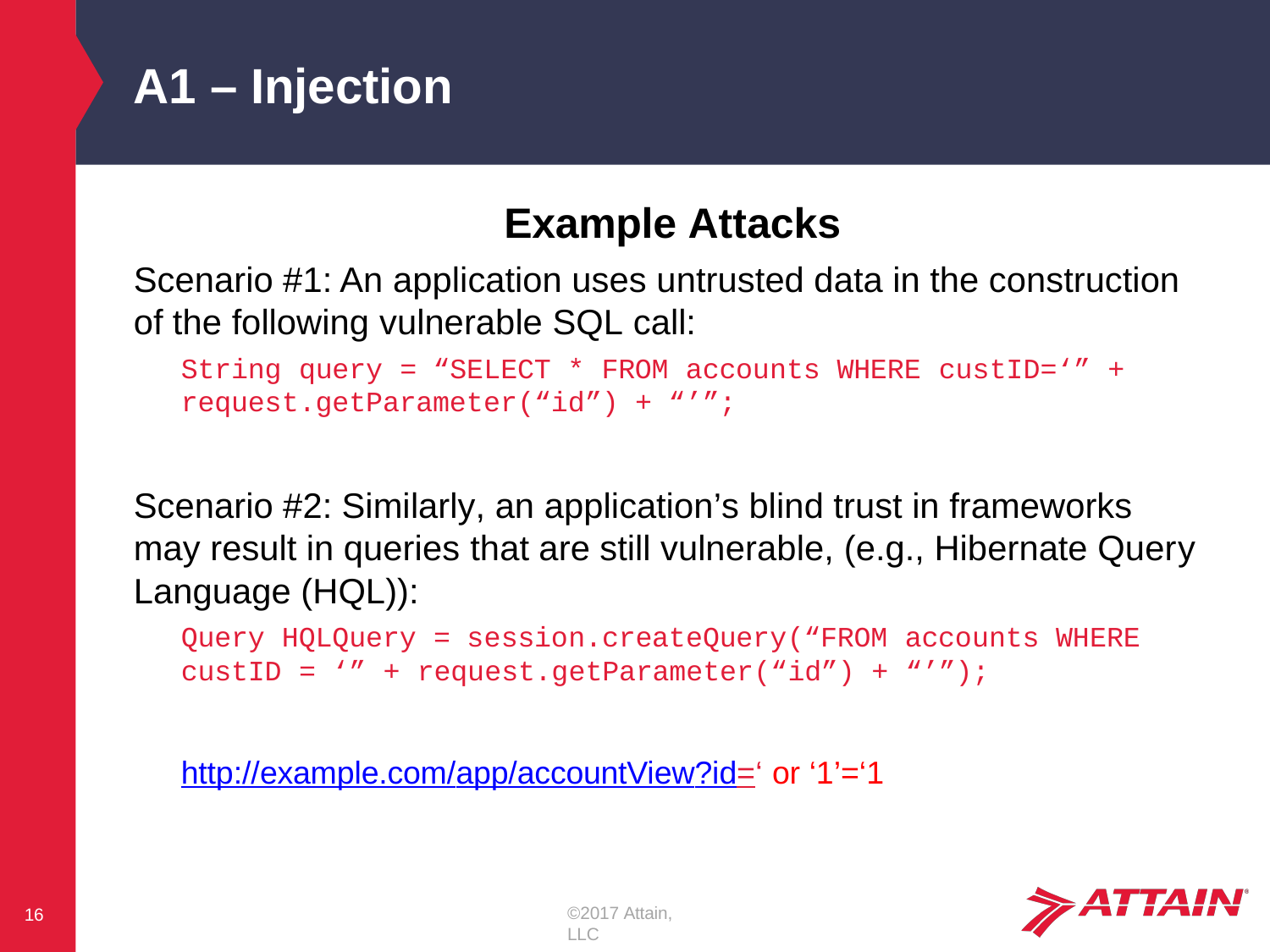

# A1 – Injection
Example Attacks

Scenario #1: An application uses untrusted data in the construction
of the following vulnerable SQL call:
String query = “SELECT * FROM accounts WHERE custID=‘” + request.getParameter(“id”) + “’”;

Scenario #2: Similarly, an application’s blind trust in frameworks may result in queries that are still vulnerable, (e.g., Hibernate Query Language (HQL)):
Query HQLQuery = session.createQuery(“FROM accounts WHERE custID = ‘” + request.getParameter(“id”) + “’”);

http://example.com/app/accountView?id=‘ or ‘1’=‘1
©2017 Attain, LLC
16